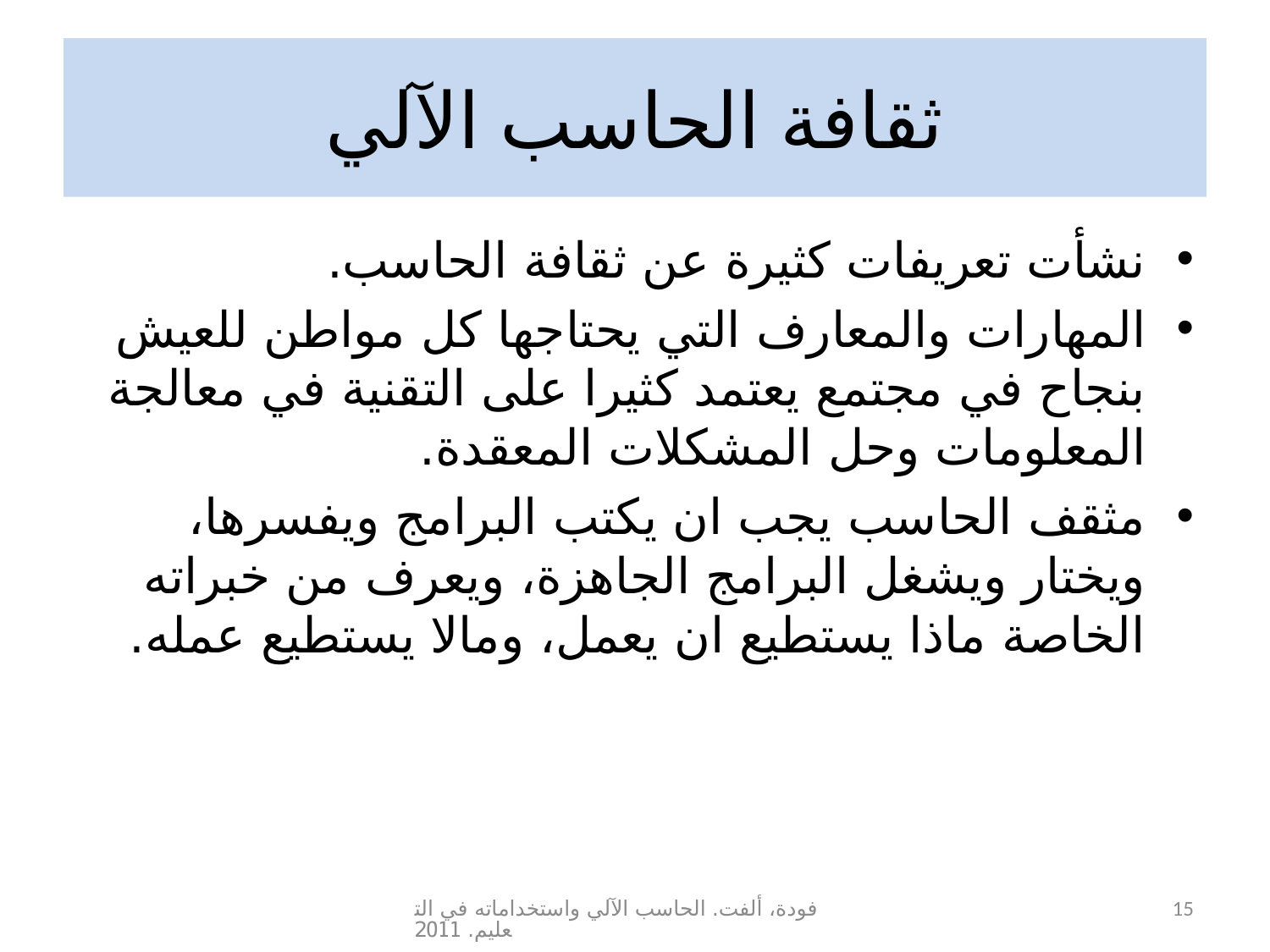

# ثقافة الحاسب الآلي
نشأت تعريفات كثيرة عن ثقافة الحاسب.
المهارات والمعارف التي يحتاجها كل مواطن للعيش بنجاح في مجتمع يعتمد كثيرا على التقنية في معالجة المعلومات وحل المشكلات المعقدة.
مثقف الحاسب يجب ان يكتب البرامج ويفسرها، ويختار ويشغل البرامج الجاهزة، ويعرف من خبراته الخاصة ماذا يستطيع ان يعمل، ومالا يستطيع عمله.
فودة، ألفت. الحاسب الآلي واستخداماته في التعليم. 2011
15